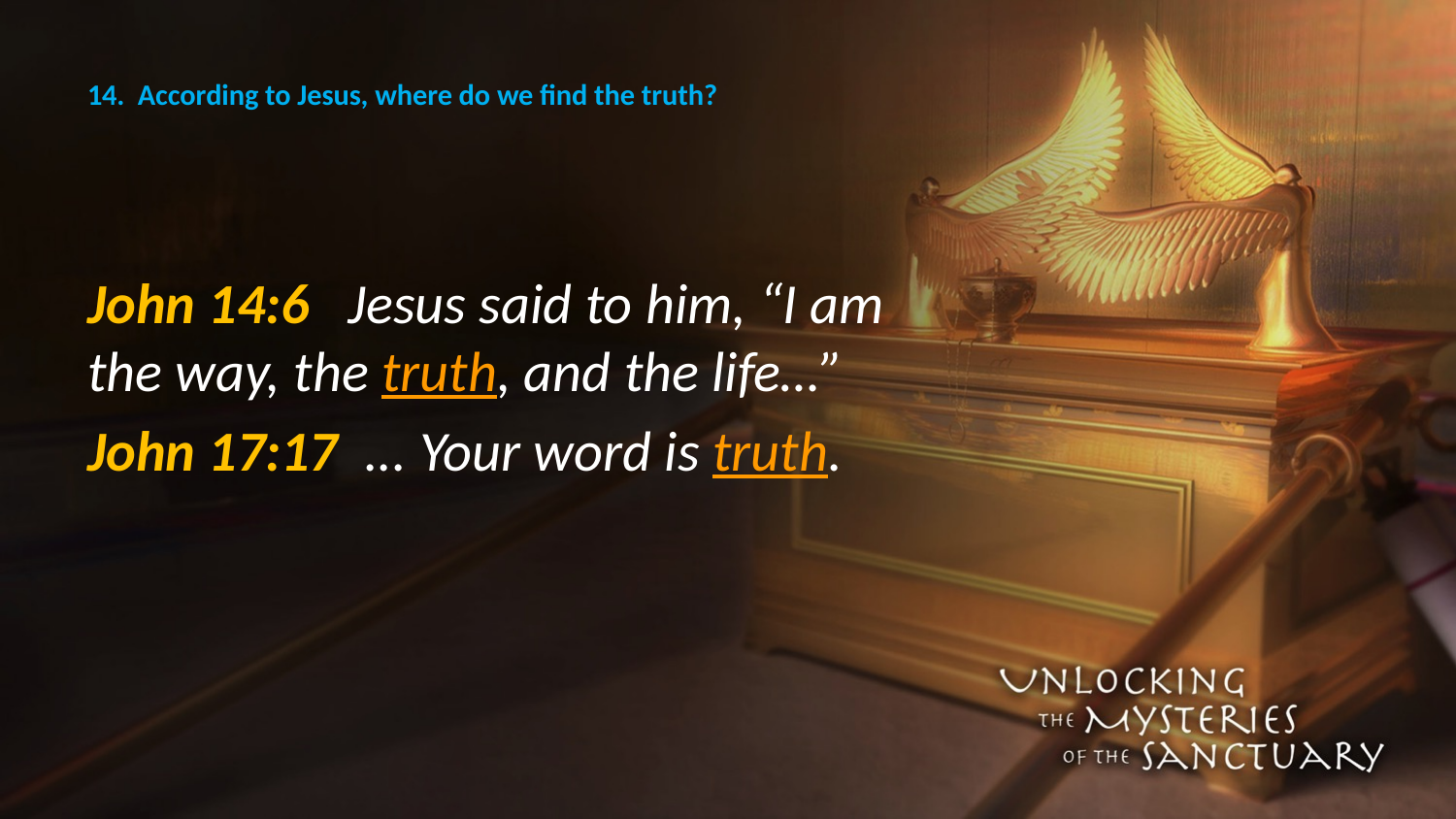

# 14.  According to Jesus, where do we find the truth?

John 14:6   Jesus said to him, “I am the way, the truth, and the life…”
John 17:17  ... Your word is truth.